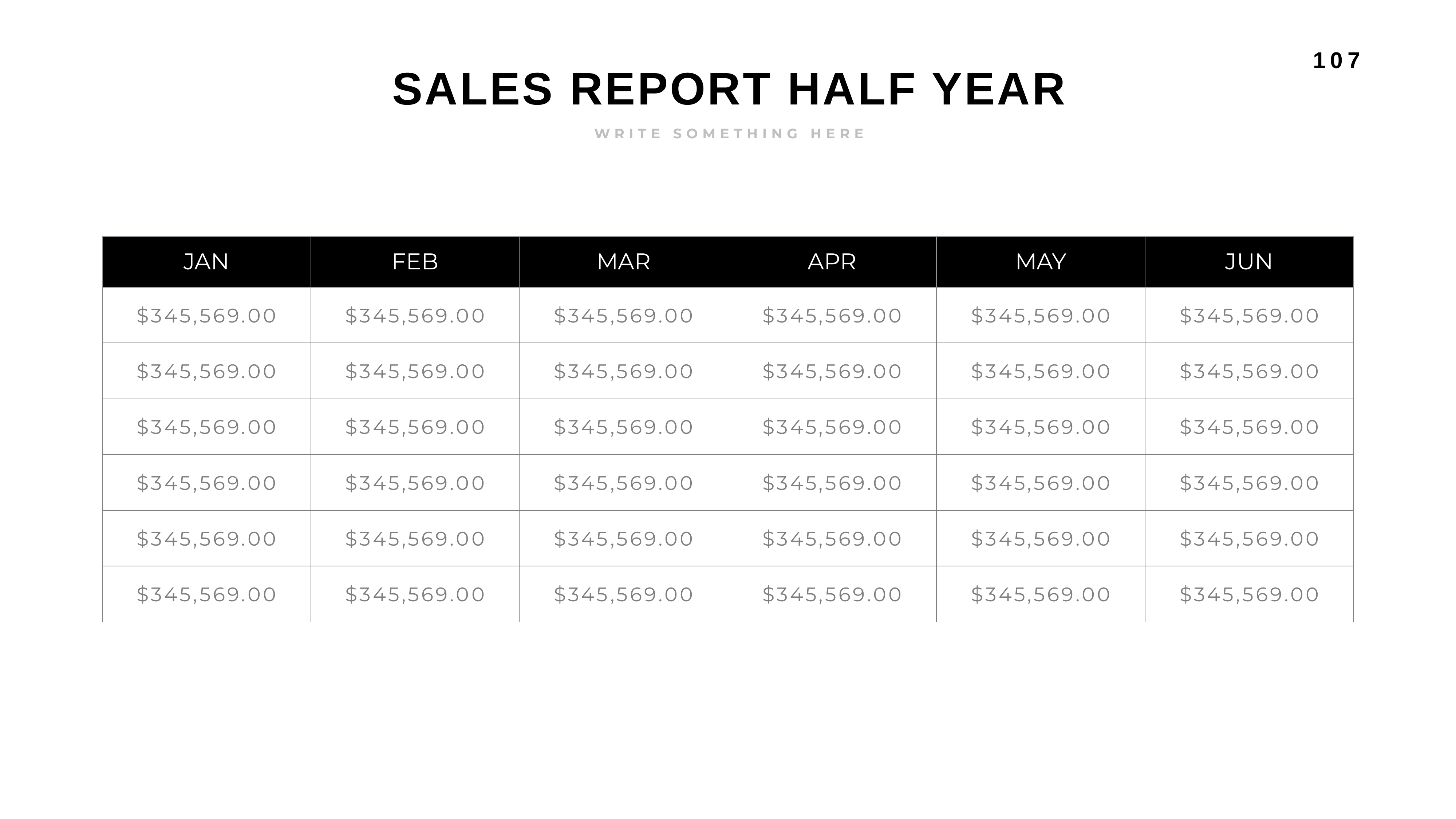

SALES REPORT HALF YEAR
WRITE SOMETHING HERE
| JAN | FEB | MAR | APR | MAY | JUN |
| --- | --- | --- | --- | --- | --- |
| $345,569.00 | $345,569.00 | $345,569.00 | $345,569.00 | $345,569.00 | $345,569.00 |
| $345,569.00 | $345,569.00 | $345,569.00 | $345,569.00 | $345,569.00 | $345,569.00 |
| $345,569.00 | $345,569.00 | $345,569.00 | $345,569.00 | $345,569.00 | $345,569.00 |
| $345,569.00 | $345,569.00 | $345,569.00 | $345,569.00 | $345,569.00 | $345,569.00 |
| $345,569.00 | $345,569.00 | $345,569.00 | $345,569.00 | $345,569.00 | $345,569.00 |
| $345,569.00 | $345,569.00 | $345,569.00 | $345,569.00 | $345,569.00 | $345,569.00 |